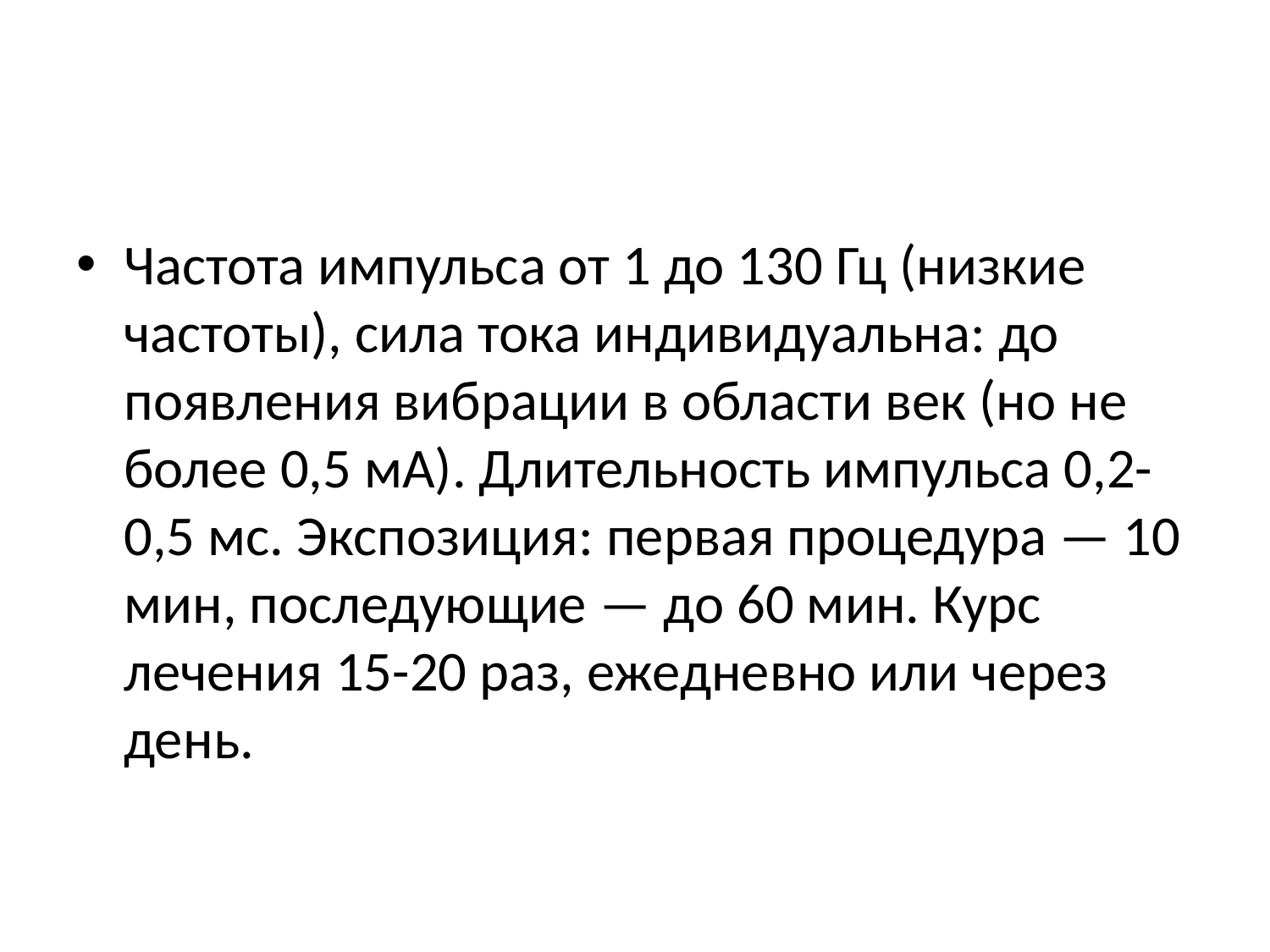

#
Частота импульса от 1 до 130 Гц (низкие частоты), сила тока индивидуальна: до появления вибрации в области век (но не более 0,5 мА). Длительность импульса 0,2-0,5 мс. Экспозиция: первая процедура — 10 мин, последующие — до 60 мин. Курс лечения 15-20 раз, ежедневно или через день.